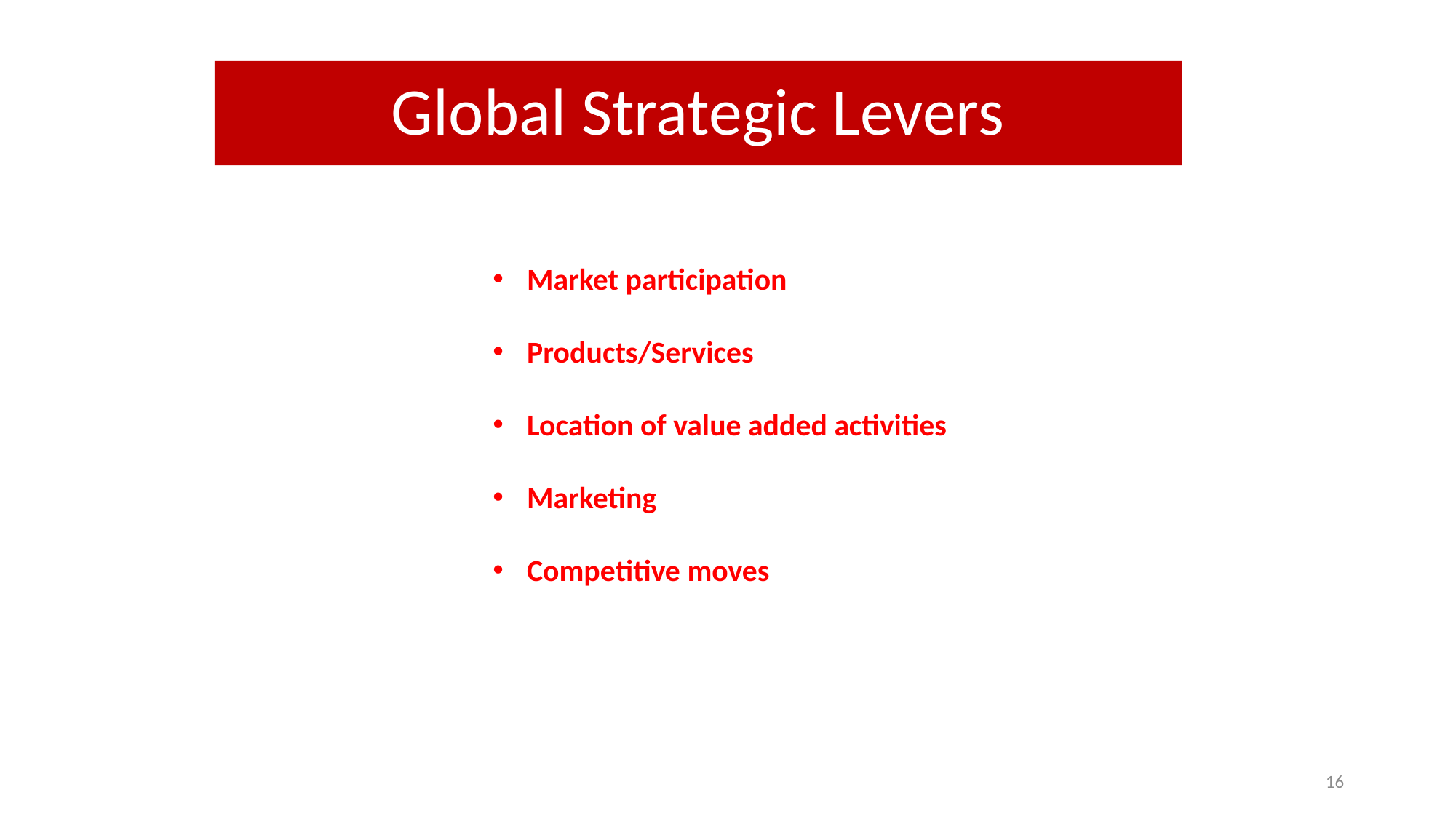

# Global Strategic Levers
Market participation

Products/Services

Location of value added activities

Marketing

Competitive moves

16